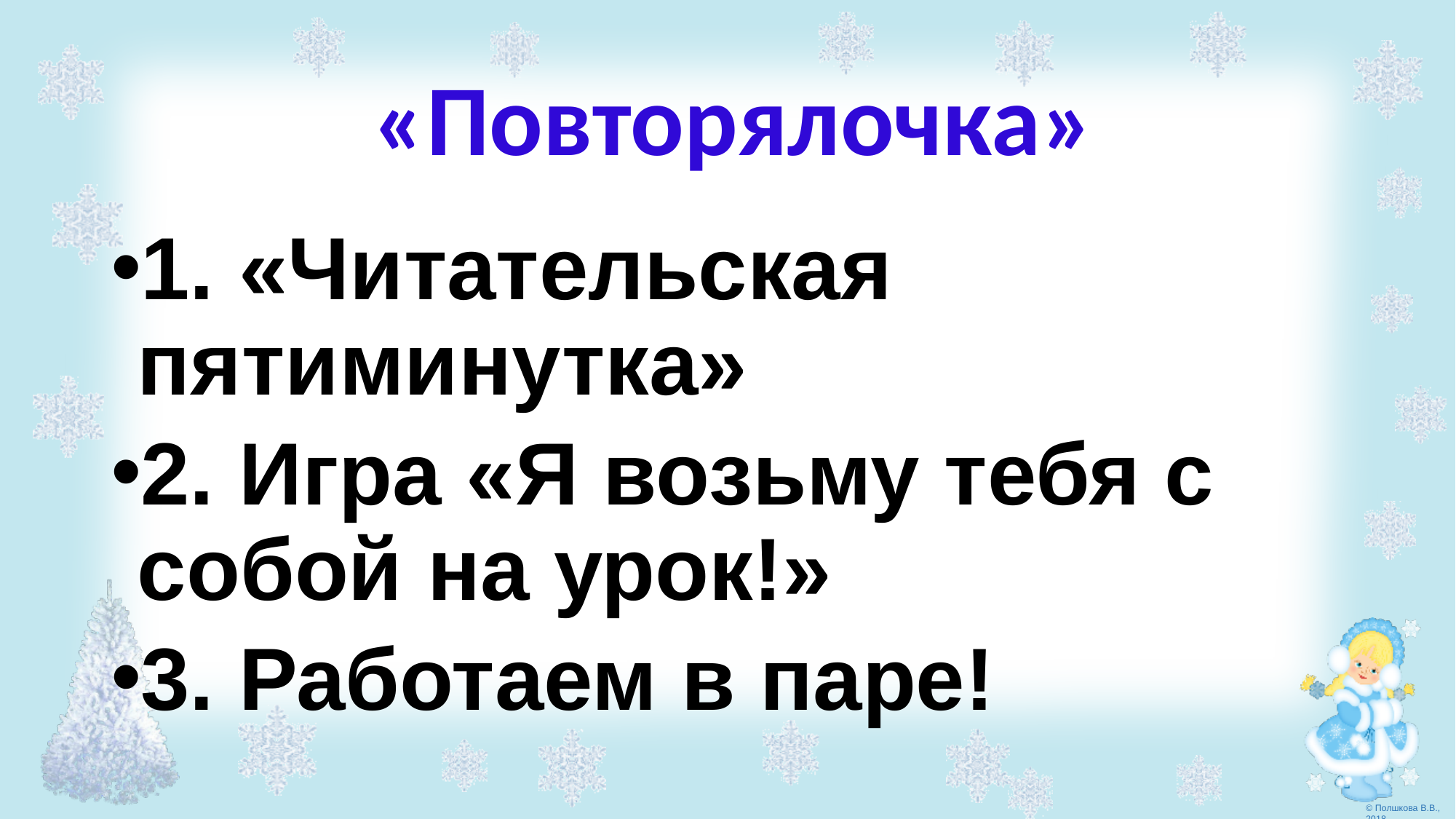

# «Повторялочка»
1. «Читательская пятиминутка»
2. Игра «Я возьму тебя с собой на урок!»
3. Работаем в паре!